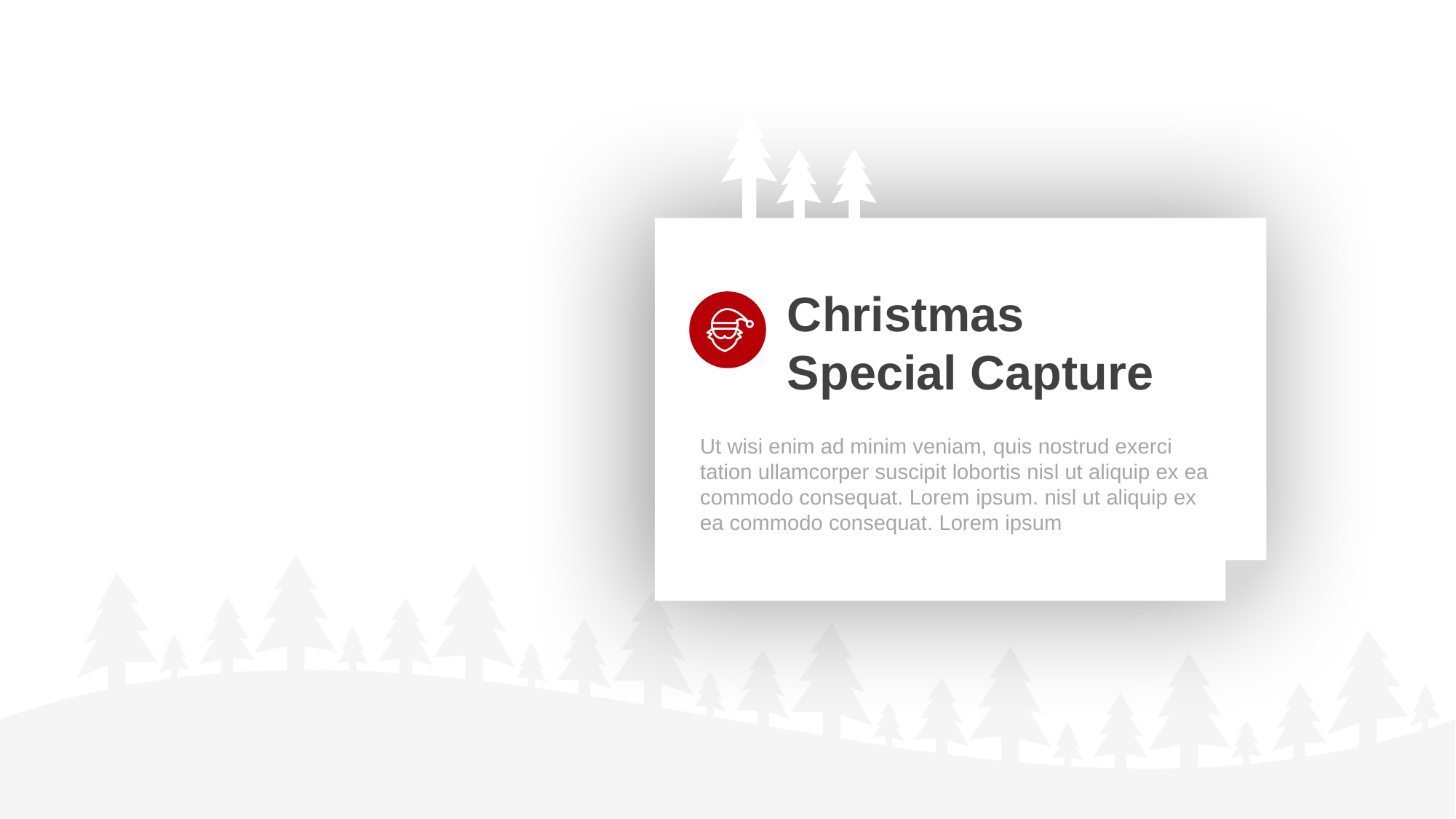

Christmas
Special Capture

Ut wisi enim ad minim veniam, quis nostrud exerci tation ullamcorper suscipit lobortis nisl ut aliquip ex ea commodo consequat. Lorem ipsum. nisl ut aliquip ex ea commodo consequat. Lorem ipsum